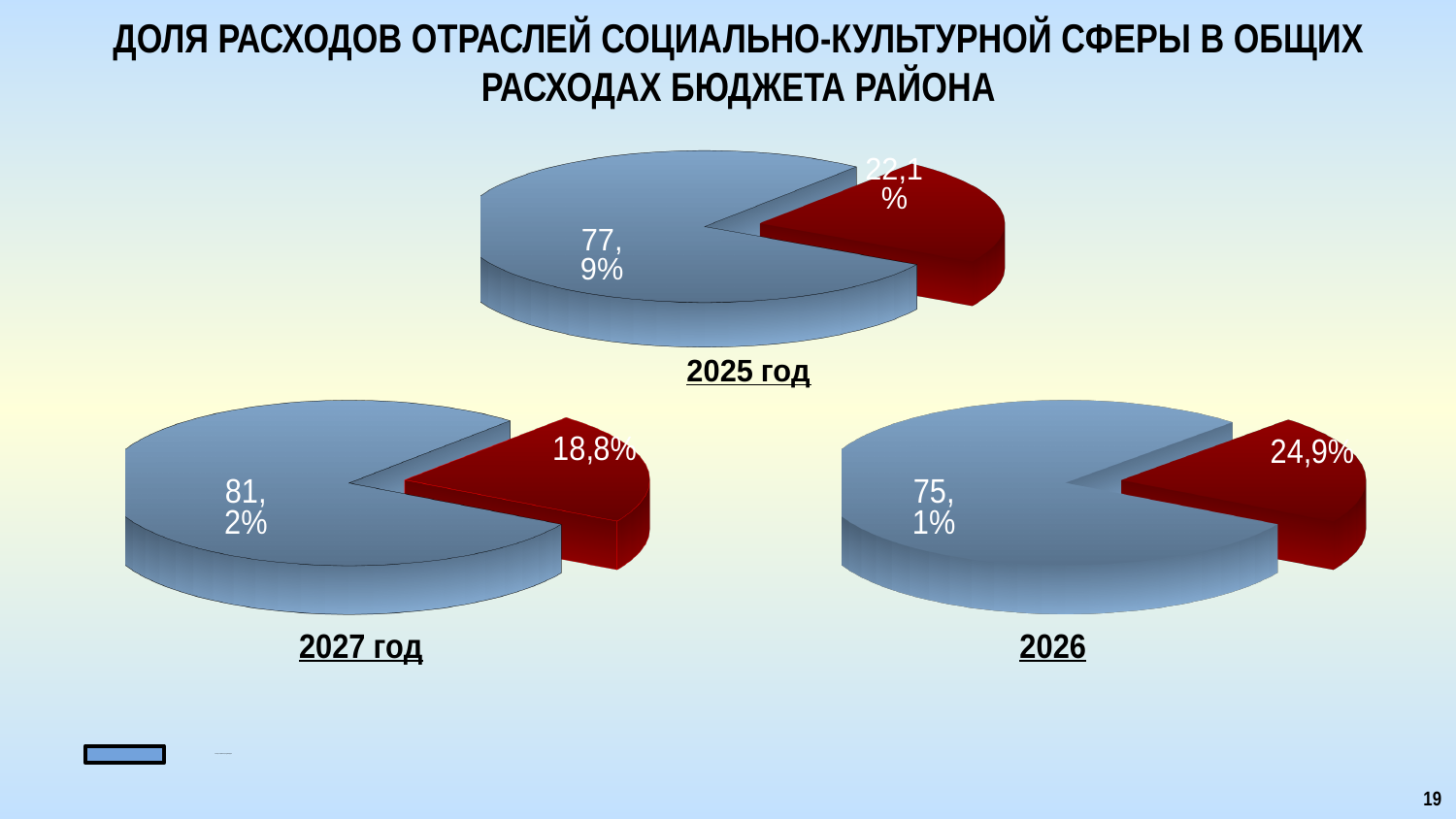

# ДОЛЯ РАСХОДОВ ОТРАСЛЕЙ СОЦИАЛЬНО-КУЛЬТУРНОЙ СФЕРЫ В ОБЩИХ РАСХОДАХ БЮДЖЕТА РАЙОНА

[unsupported chart]

[unsupported chart]

[unsupported chart]

Расходы социально-культурной сферы

19